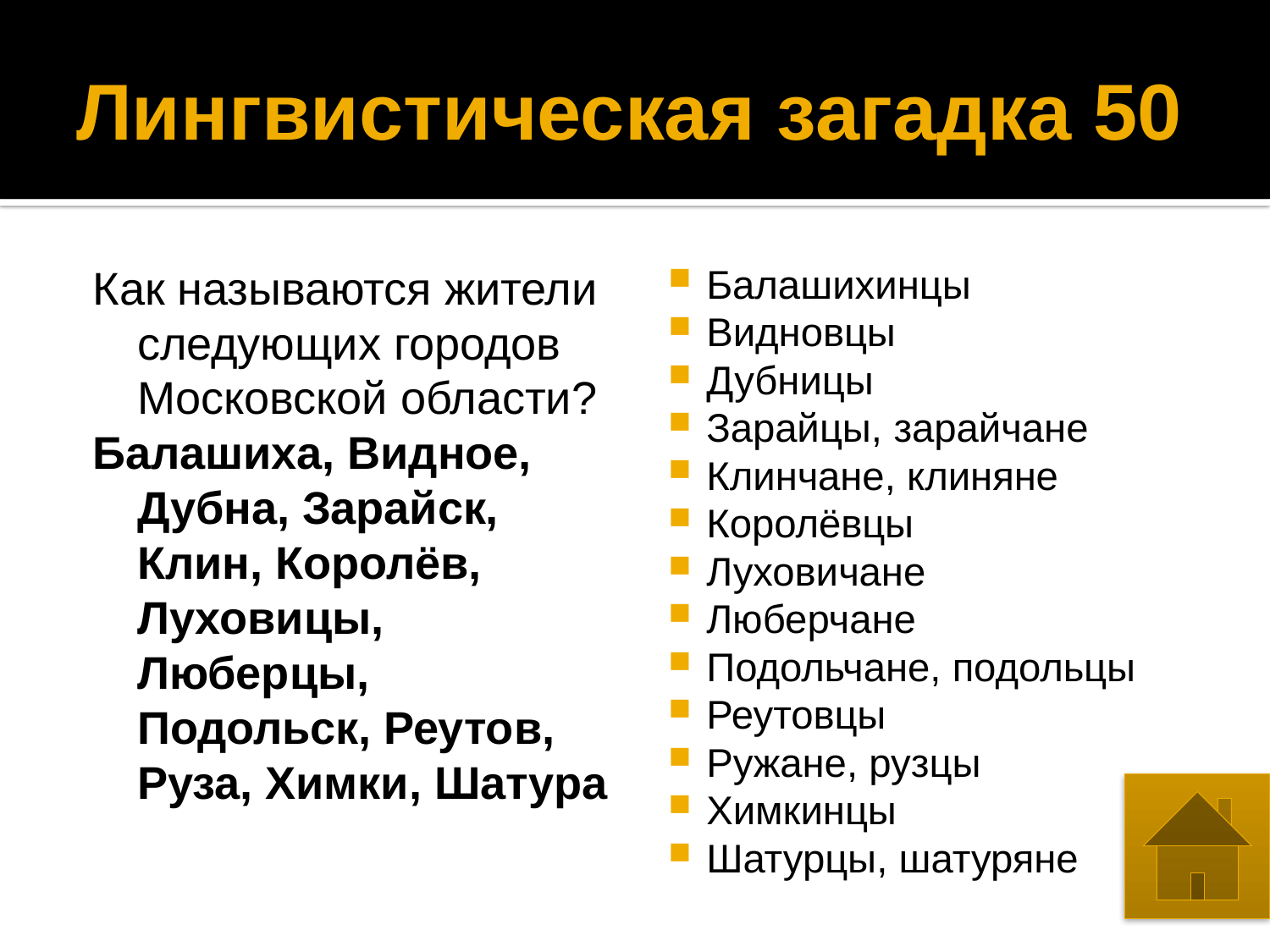

# Лингвистическая загадка 50
Как называются жители следующих городов Московской области?
Балашиха, Видное, Дубна, Зарайск, Клин, Королёв, Луховицы, Люберцы, Подольск, Реутов, Руза, Химки, Шатура
Балашихинцы
Видновцы
Дубницы
Зарайцы, зарайчане
Клинчане, клиняне
Королёвцы
Луховичане
Люберчане
Подольчане, подольцы
Реутовцы
Ружане, рузцы
Химкинцы
Шатурцы, шатуряне